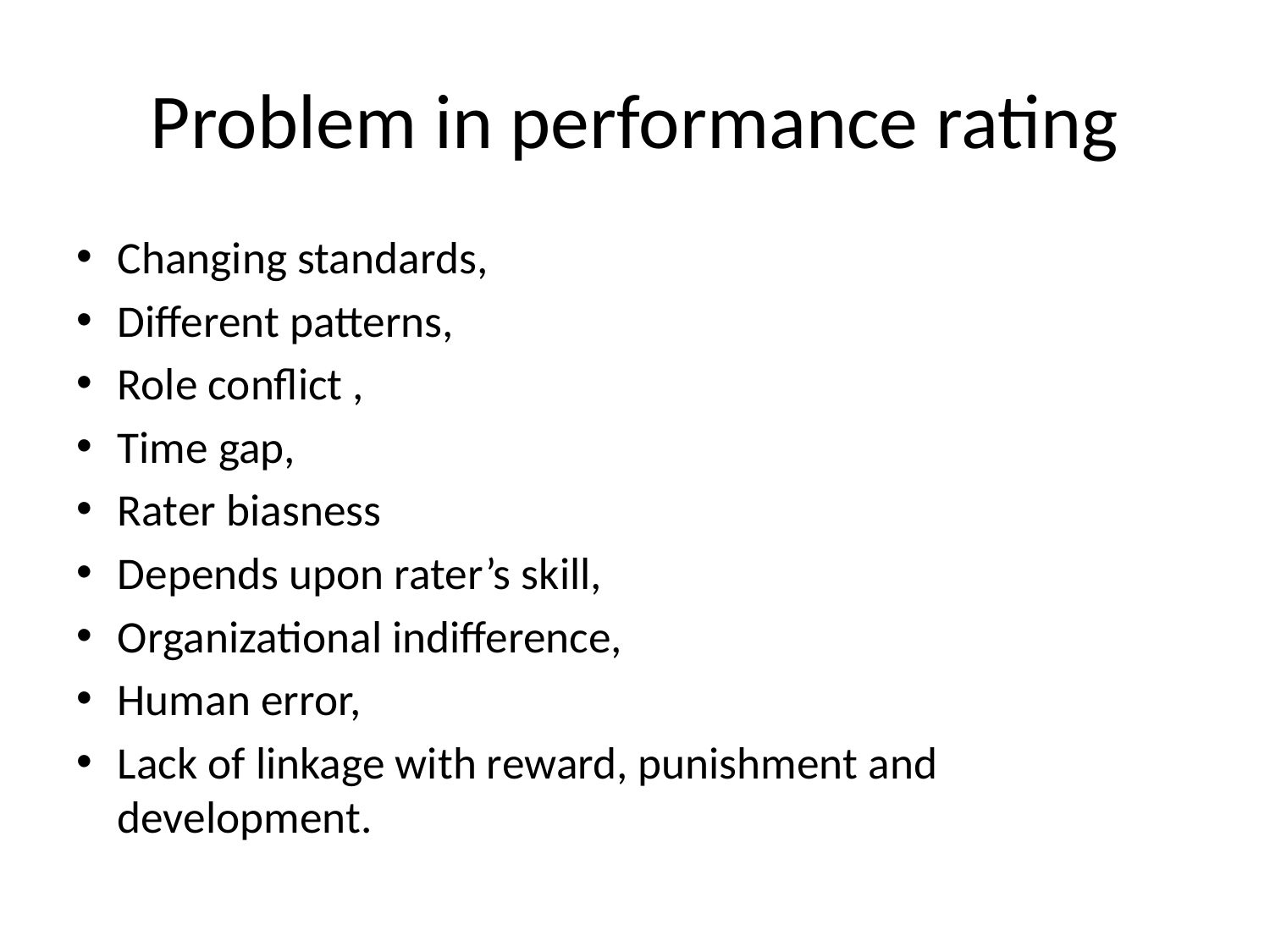

# Problem in performance rating
Changing standards,
Different patterns,
Role conflict ,
Time gap,
Rater biasness
Depends upon rater’s skill,
Organizational indifference,
Human error,
Lack of linkage with reward, punishment and development.